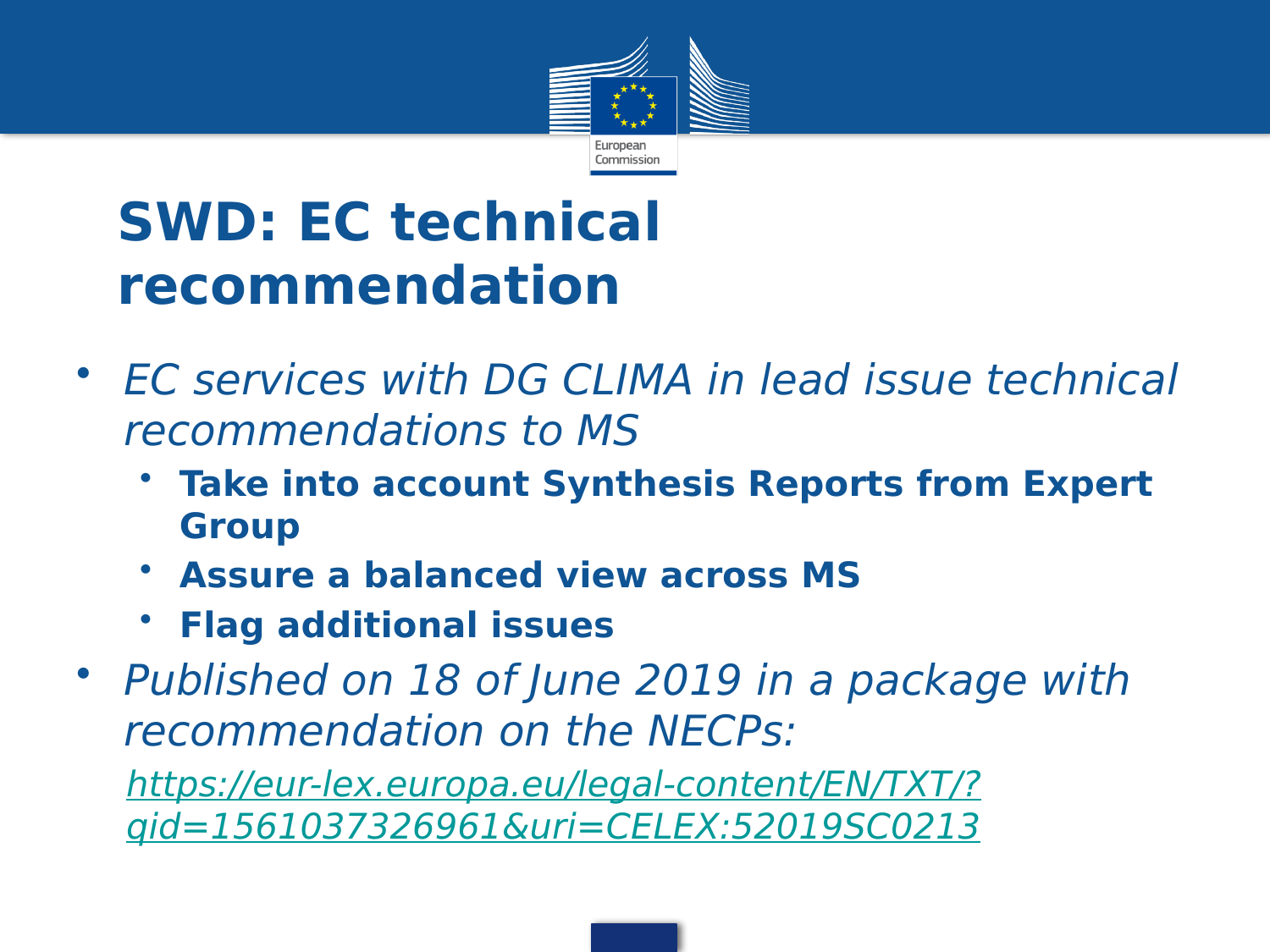

# SWD: EC technical recommendation
EC services with DG CLIMA in lead issue technical recommendations to MS
Take into account Synthesis Reports from Expert Group
Assure a balanced view across MS
Flag additional issues
Published on 18 of June 2019 in a package with recommendation on the NECPs:
https://eur-lex.europa.eu/legal-content/EN/TXT/?qid=1561037326961&uri=CELEX:52019SC0213